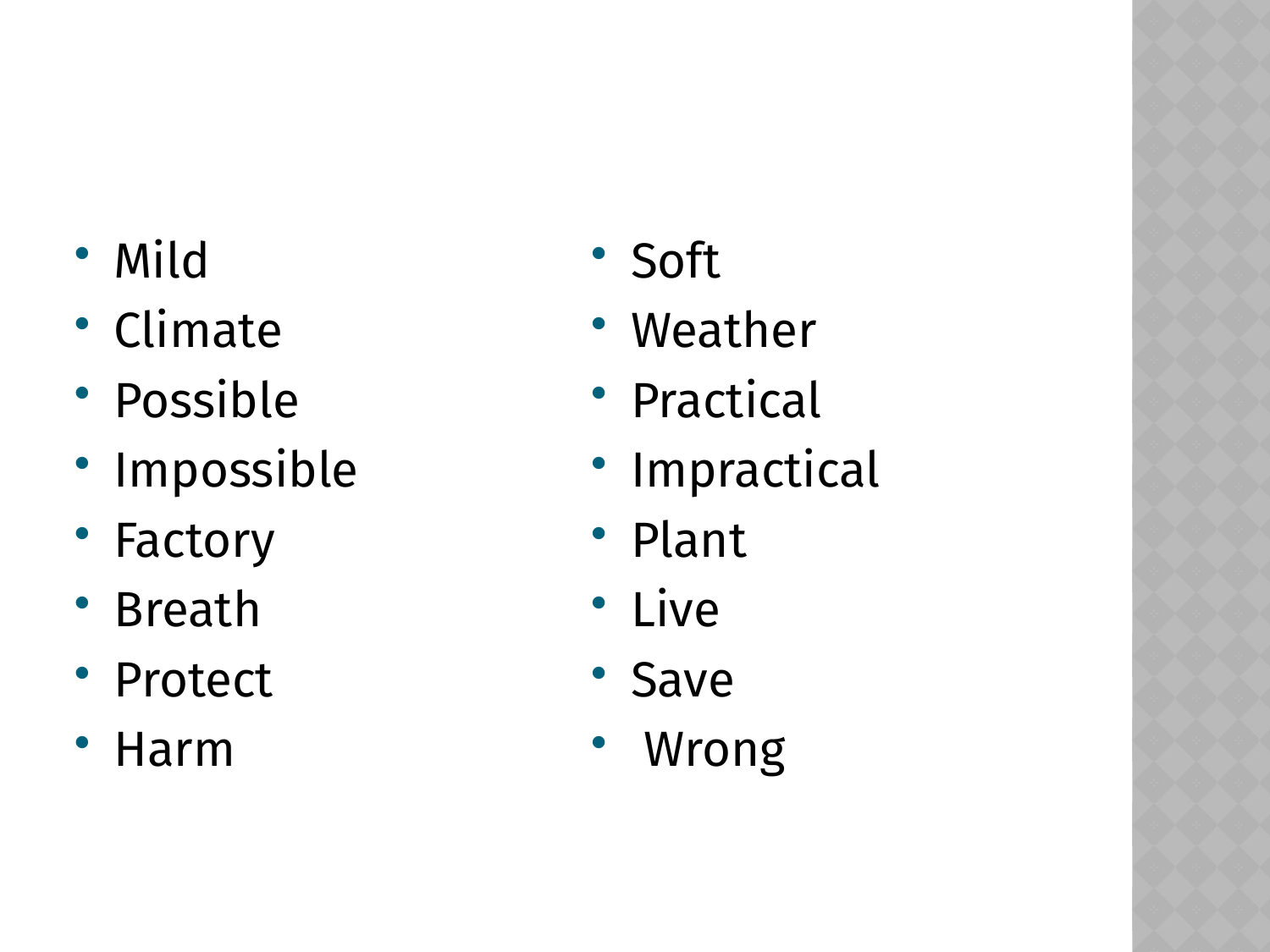

Mild
Climate
Possible
Impossible
Factory
Breath
Protect
Harm
Soft
Weather
Practical
Impractical
Plant
Live
Save
 Wrong